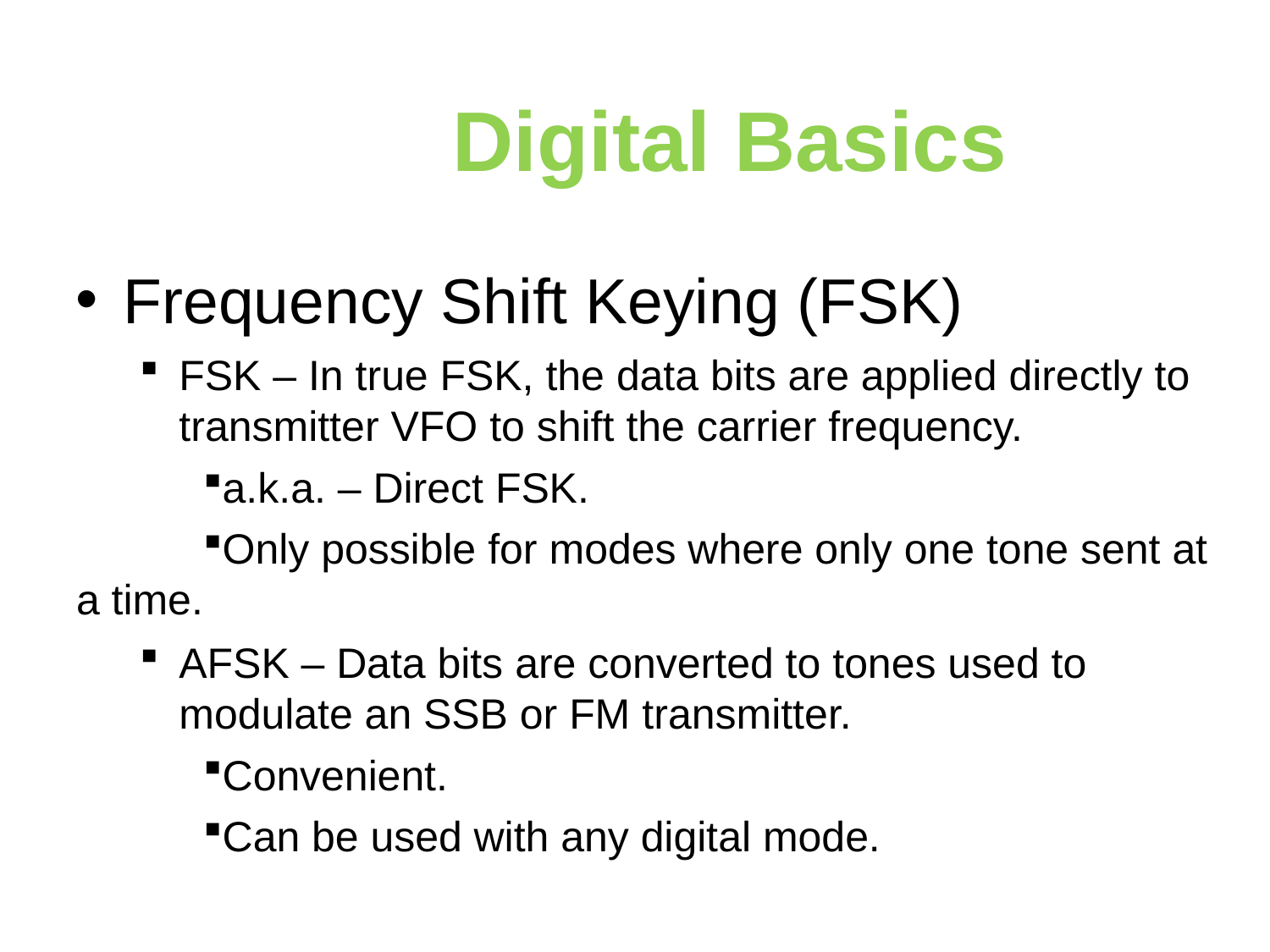

Digital Basics
Frequency Shift Keying (FSK)
FSK – In true FSK, the data bits are applied directly to transmitter VFO to shift the carrier frequency.
a.k.a. – Direct FSK.
Only possible for modes where only one tone sent at a time.
AFSK – Data bits are converted to tones used to modulate an SSB or FM transmitter.
Convenient.
Can be used with any digital mode.